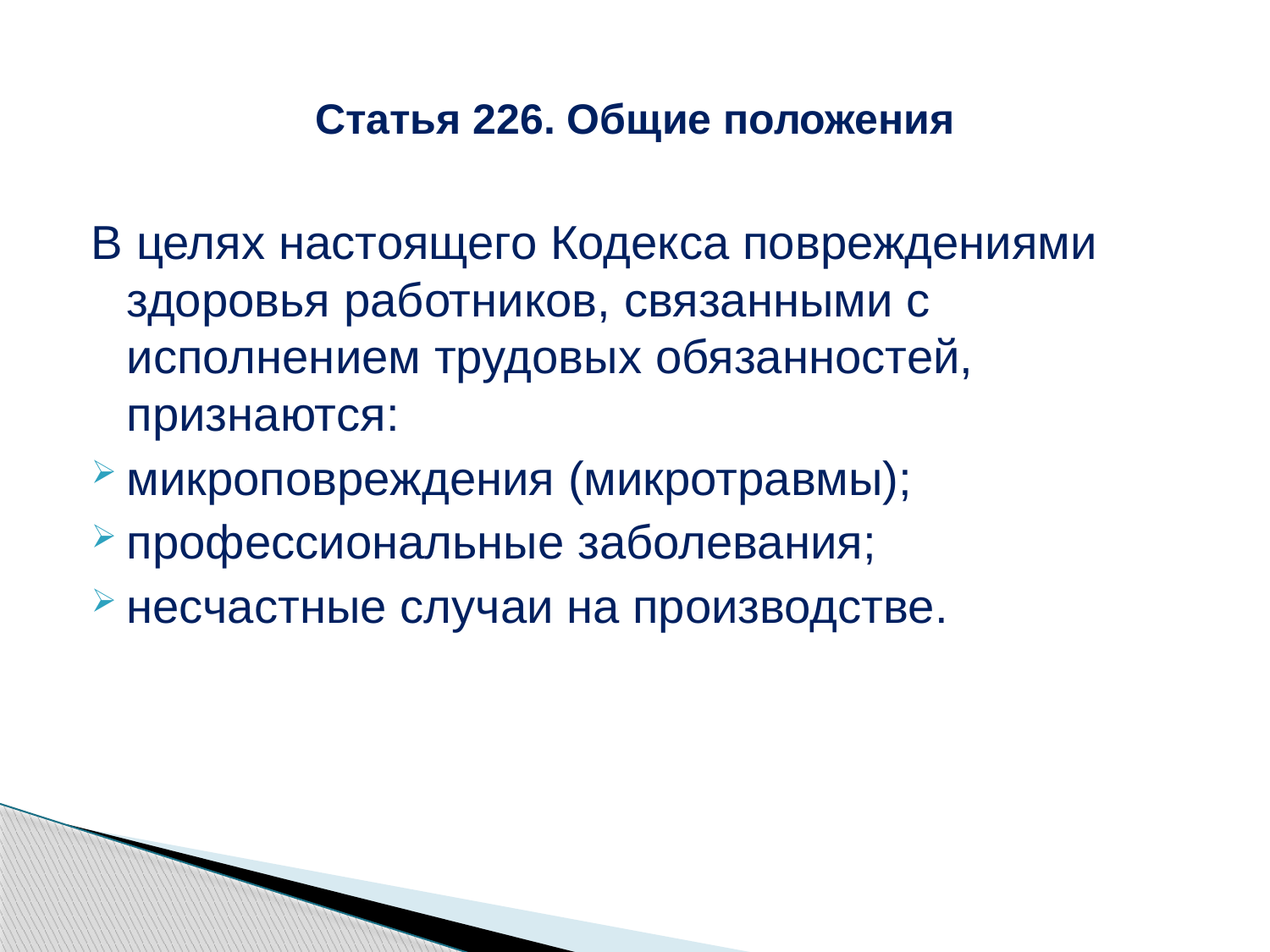

# Статья 226. Общие положения
В целях настоящего Кодекса повреждениями здоровья работников, связанными с исполнением трудовых обязанностей, признаются:
микроповреждения (микротравмы);
профессиональные заболевания;
несчастные случаи на производстве.